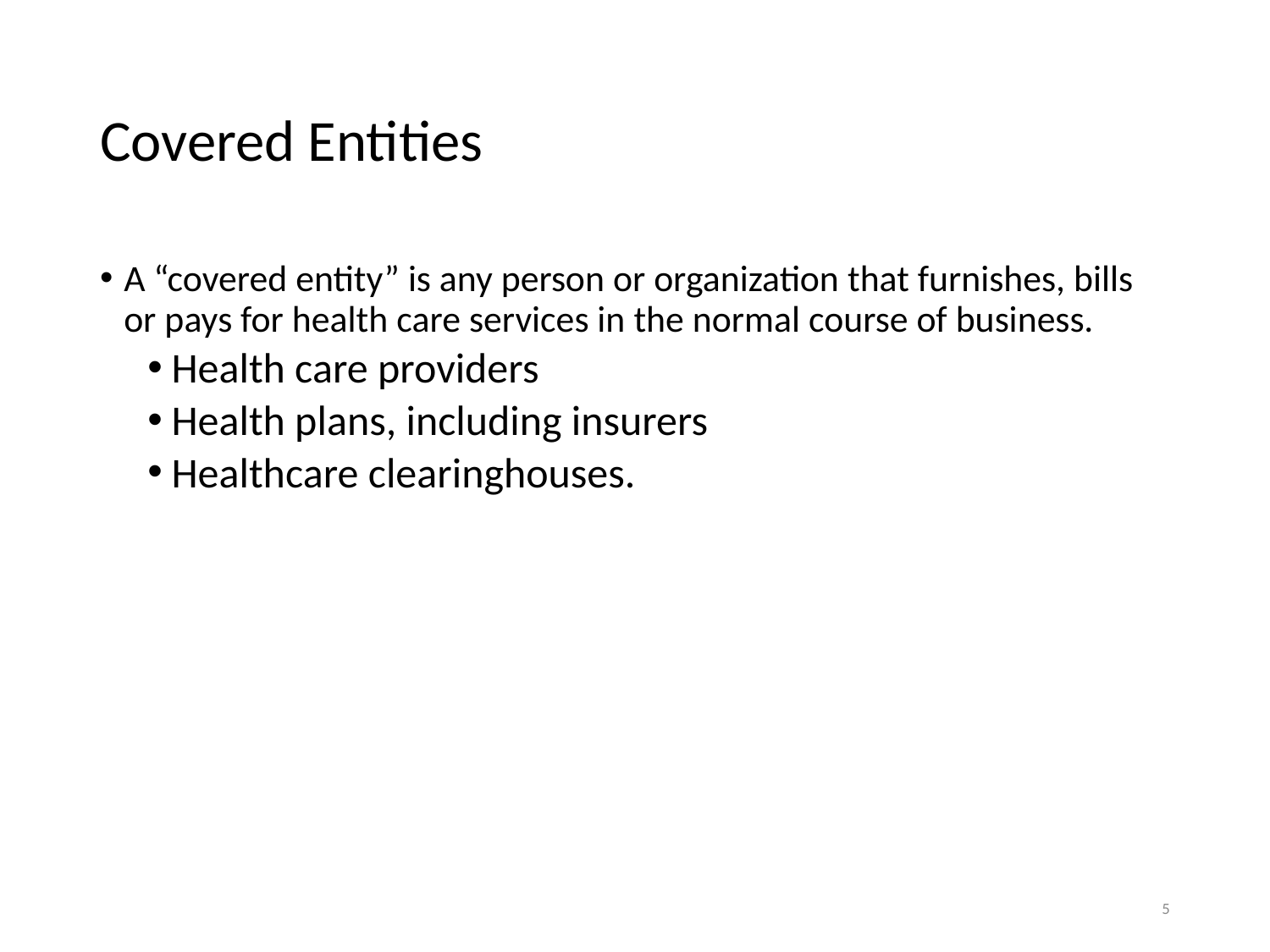

# Covered Entities
A “covered entity” is any person or organization that furnishes, bills or pays for health care services in the normal course of business.
Health care providers
Health plans, including insurers
Healthcare clearinghouses.
5